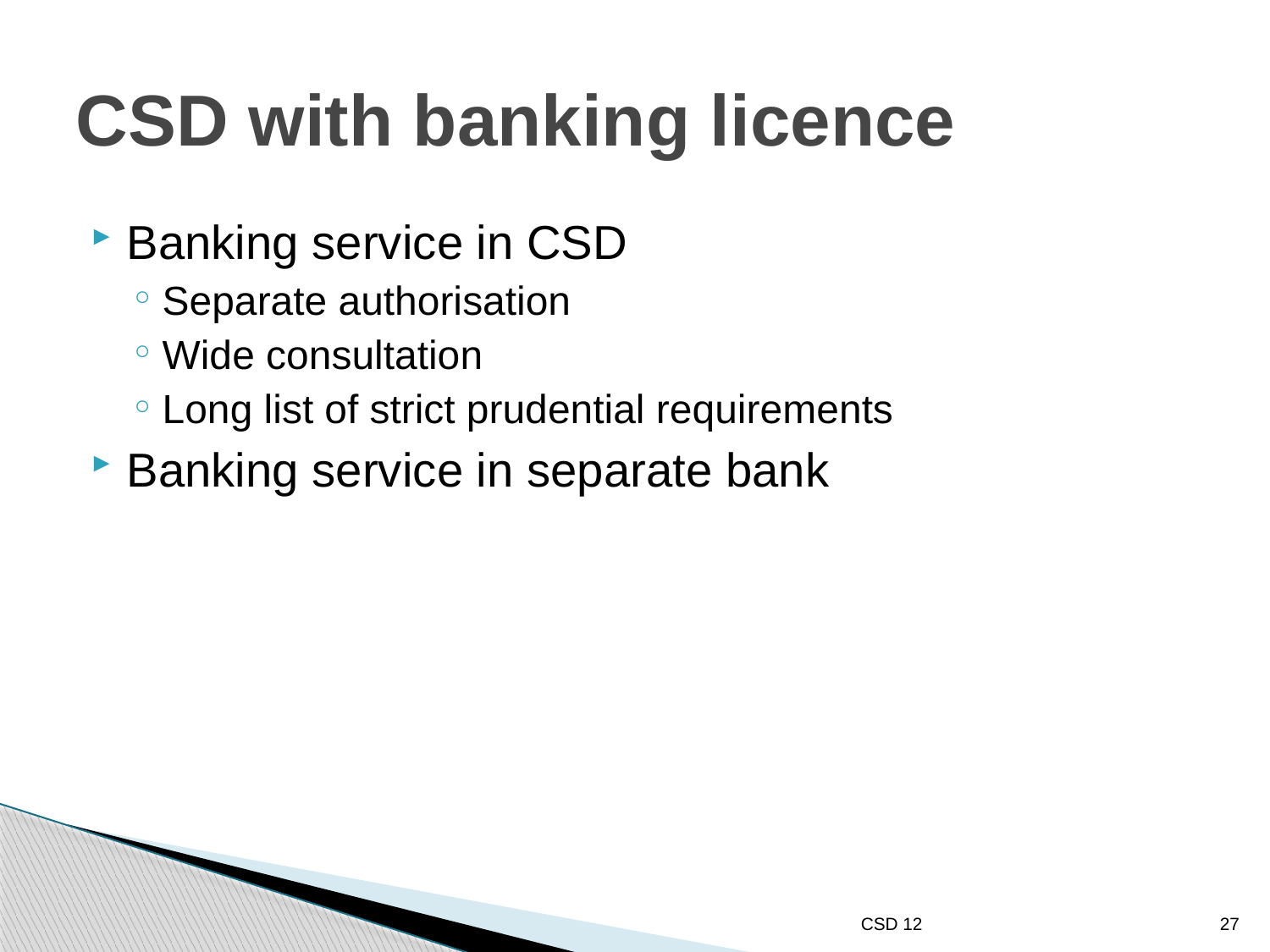

# CSD with banking licence
Banking service in CSD
Separate authorisation
Wide consultation
Long list of strict prudential requirements
Banking service in separate bank

CSD 12
27